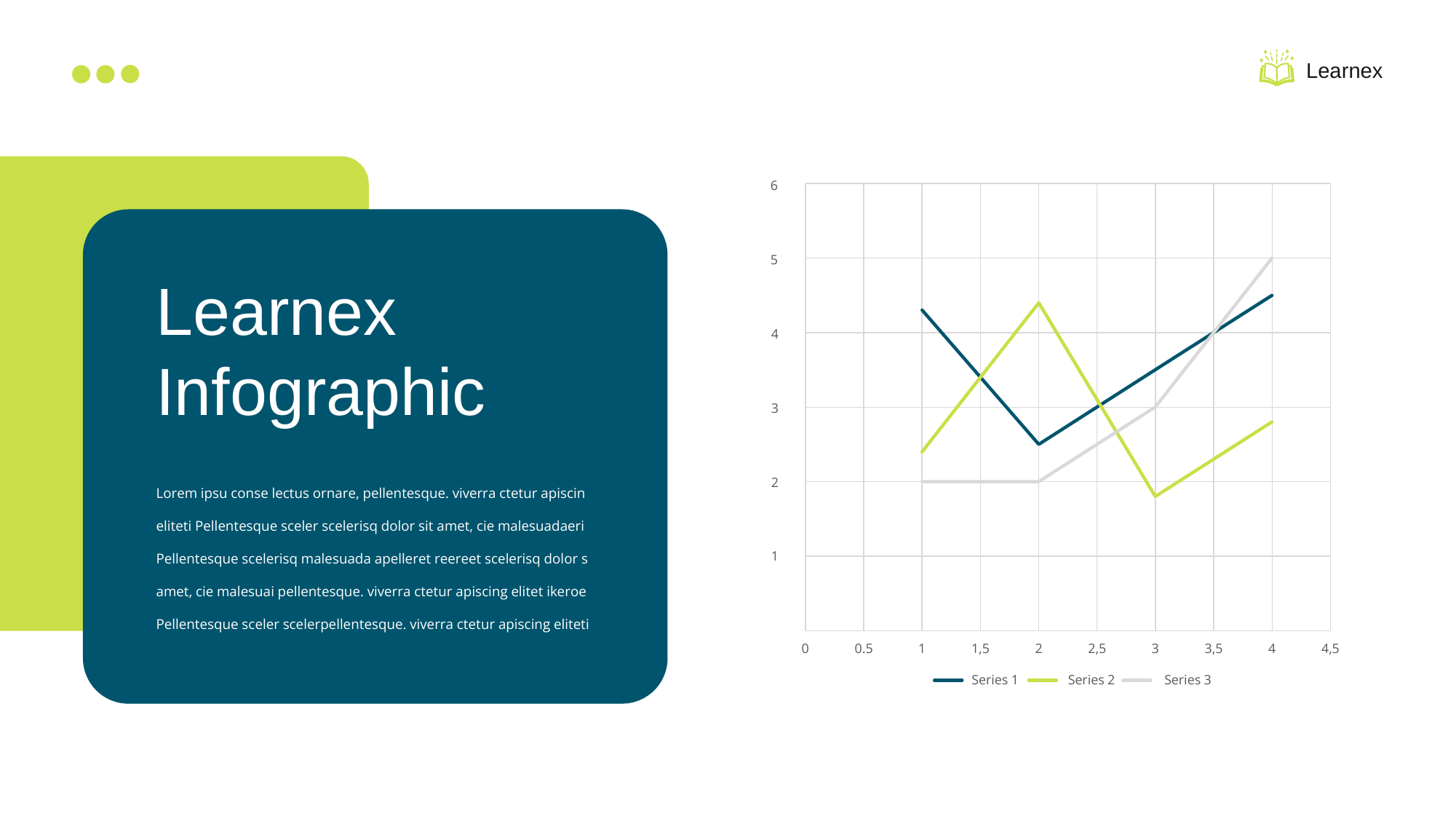

Learnex

6

5

Learnex Infographic

4

3

Lorem ipsu conse lectus ornare, pellentesque. viverra ctetur apiscin eliteti Pellentesque sceler scelerisq dolor sit amet, cie malesuadaeri Pellentesque scelerisq malesuada apelleret reereet scelerisq dolor s amet, cie malesuai pellentesque. viverra ctetur apiscing elitet ikeroe Pellentesque sceler scelerpellentesque. viverra ctetur apiscing eliteti
2

1

0
0.5
1
1,5
2
2,5
3
3,5
4
4,5
Series 3
Series 2
Series 1